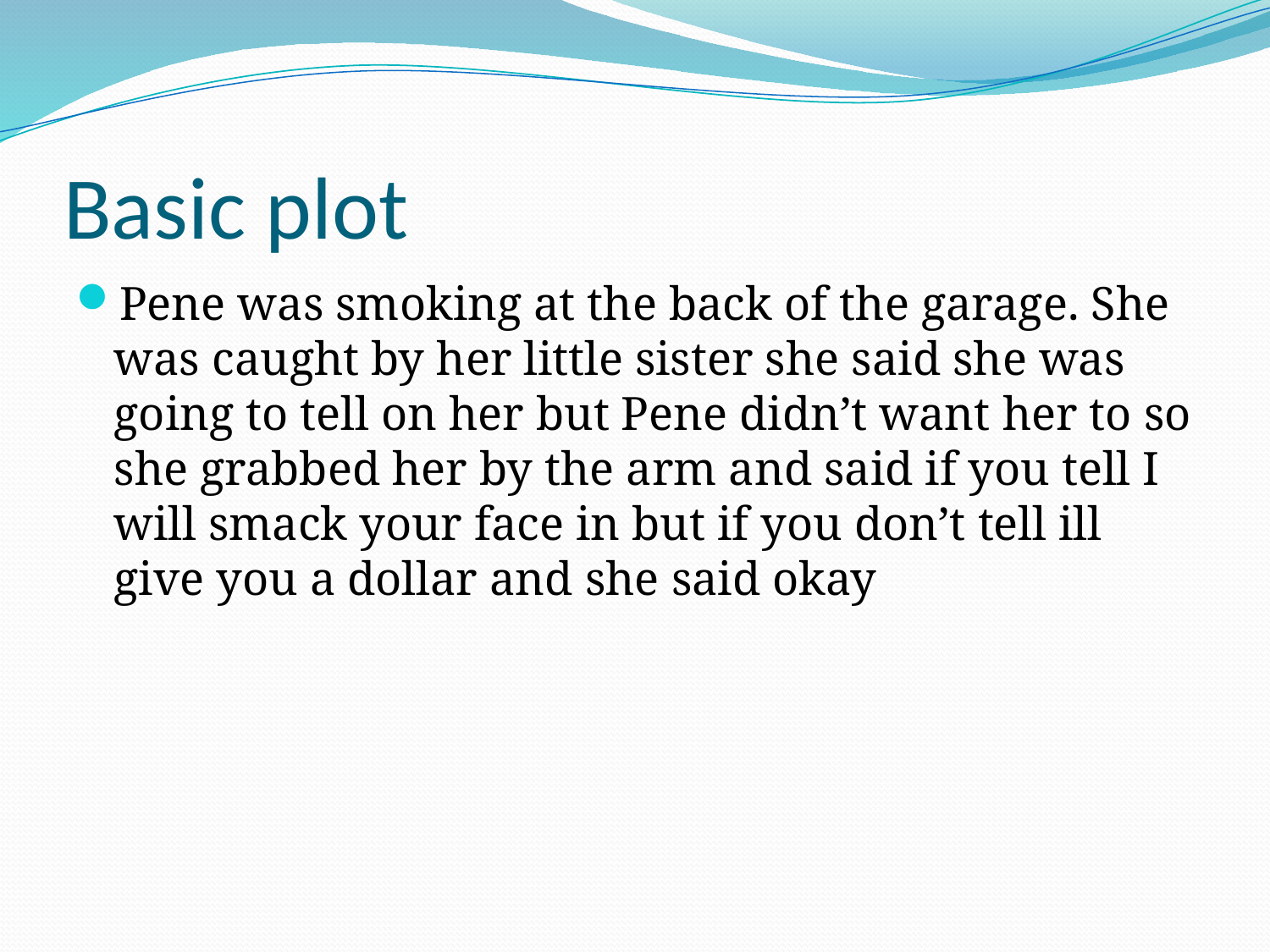

# Basic plot
Pene was smoking at the back of the garage. She was caught by her little sister she said she was going to tell on her but Pene didn’t want her to so she grabbed her by the arm and said if you tell I will smack your face in but if you don’t tell ill give you a dollar and she said okay